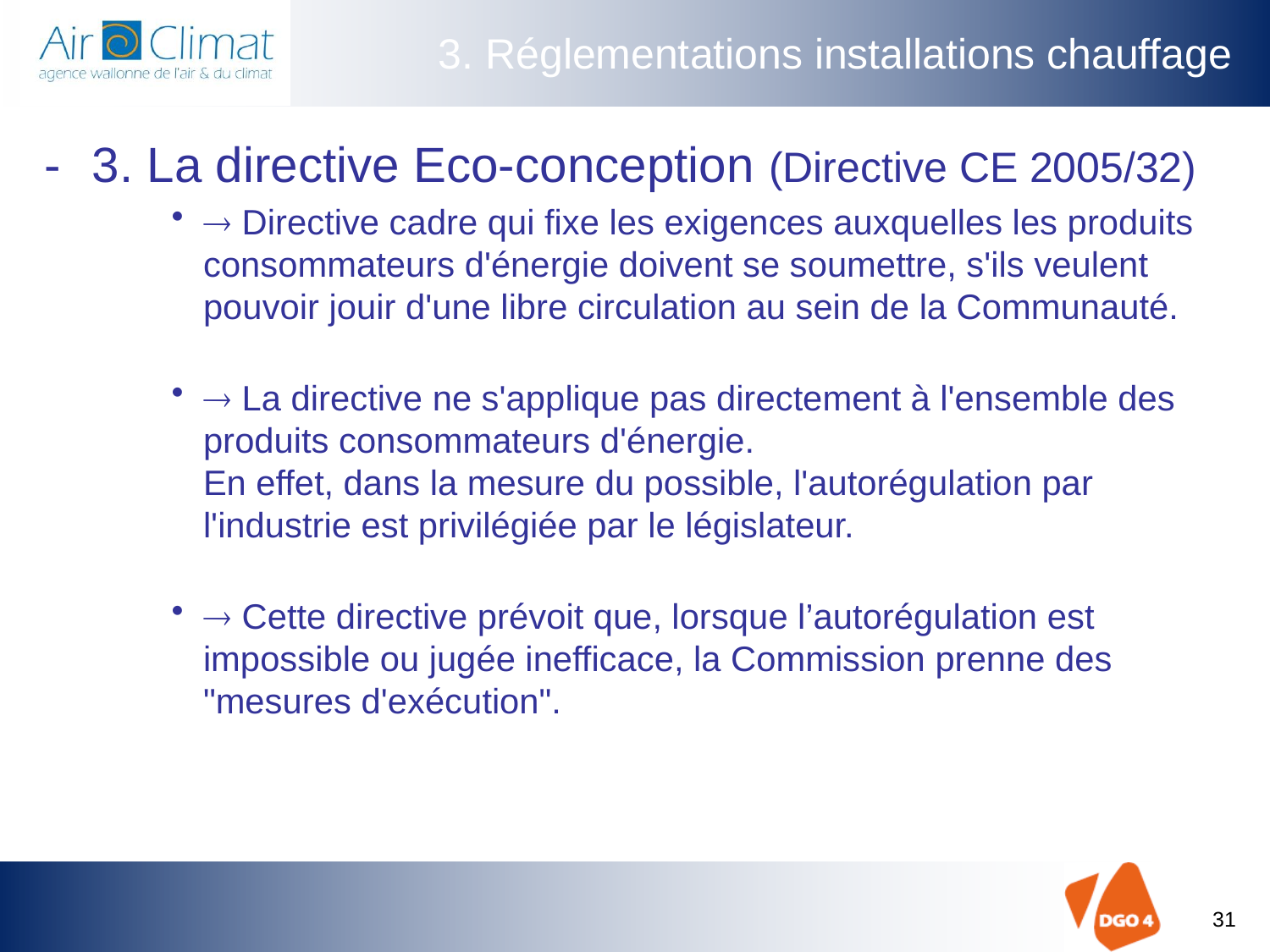

# 3. Réglementations installations chauffage
-	3. La directive Eco-conception (Directive CE 2005/32)
→ Directive cadre qui fixe les exigences auxquelles les produits consommateurs d'énergie doivent se soumettre, s'ils veulent pouvoir jouir d'une libre circulation au sein de la Communauté.

→ La directive ne s'applique pas directement à l'ensemble des produits consommateurs d'énergie.
En effet, dans la mesure du possible, l'autorégulation par l'industrie est privilégiée par le législateur.

→ Cette directive prévoit que, lorsque l’autorégulation est impossible ou jugée inefficace, la Commission prenne des "mesures d'exécution".

31